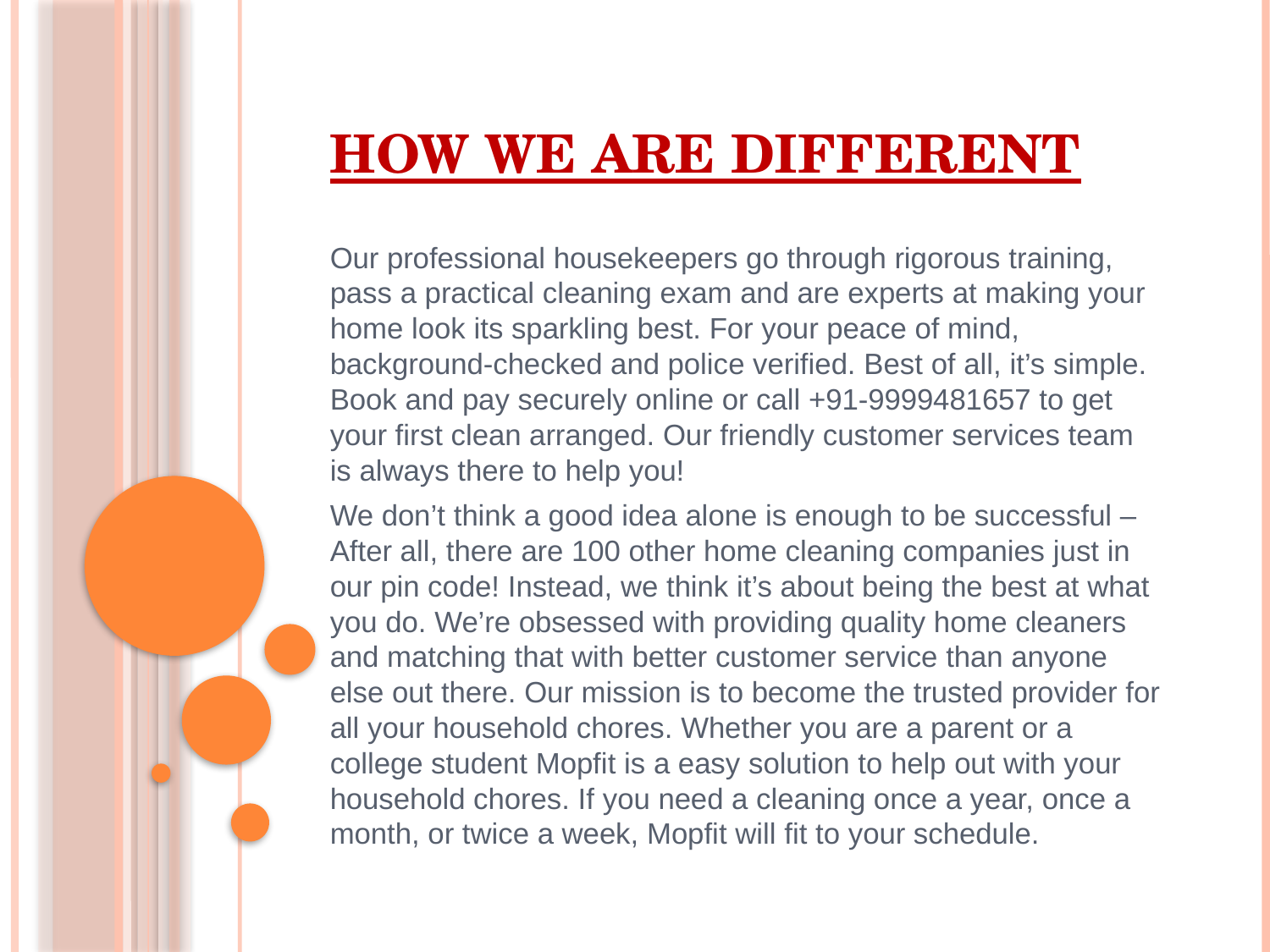

# How we are different
Our professional housekeepers go through rigorous training, pass a practical cleaning exam and are experts at making your home look its sparkling best. For your peace of mind, background-checked and police verified. Best of all, it’s simple. Book and pay securely online or call +91-9999481657 to get your first clean arranged. Our friendly customer services team is always there to help you!
We don’t think a good idea alone is enough to be successful – After all, there are 100 other home cleaning companies just in our pin code! Instead, we think it’s about being the best at what you do. We’re obsessed with providing quality home cleaners and matching that with better customer service than anyone else out there. Our mission is to become the trusted provider for all your household chores. Whether you are a parent or a college student Mopfit is a easy solution to help out with your household chores. If you need a cleaning once a year, once a month, or twice a week, Mopfit will fit to your schedule.